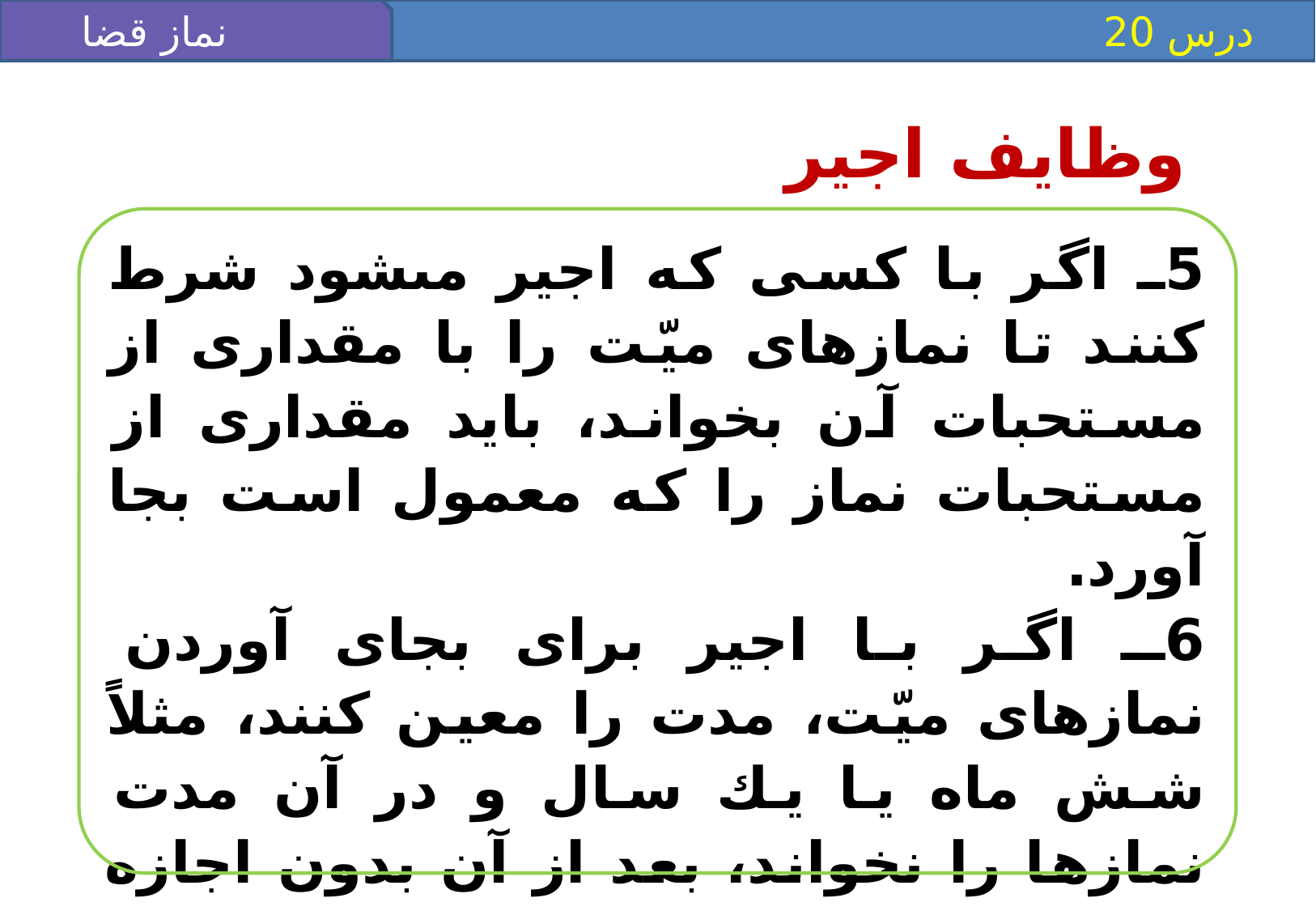

نماز قضا
 درس 20
وظايف اجير

5ـ اگر با كسى كه اجير مى‏شود شرط كنند تا نمازهاى ميّت را با مقدارى از مستحبات آن بخواند، بايد مقدارى از مستحبات نماز را كه معمول است بجا آورد.
6ـ اگر با اجير براى بجاى آوردن نمازهاى ميّت، مدت را معين كنند، مثلاً شش ماه يا يك سال و در آن مدت نمازها را نخواند، بعد از آن بدون اجازه كسى كه او را اجير كرده نمى‏تواند نمازها را بخواند و چنانچه بخواند، استحقاق اجرت ندارد.